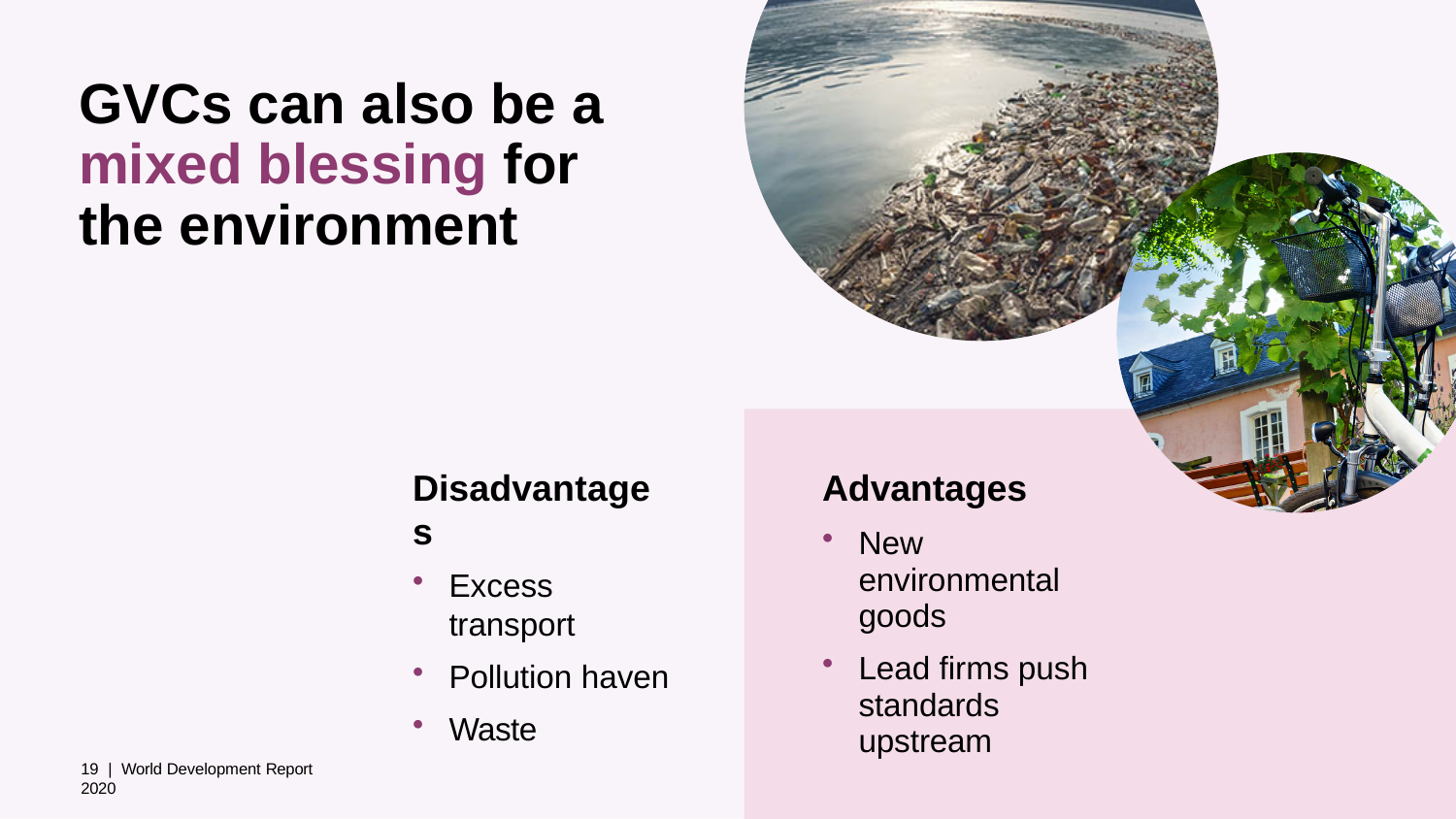

Disadvantages
Excess transport
Pollution haven
Waste
# GVCs can also be a  mixed blessing for  the environment

Advantages
New environmental  goods
Lead firms push  standards upstream
19  |  World Development Report 2020